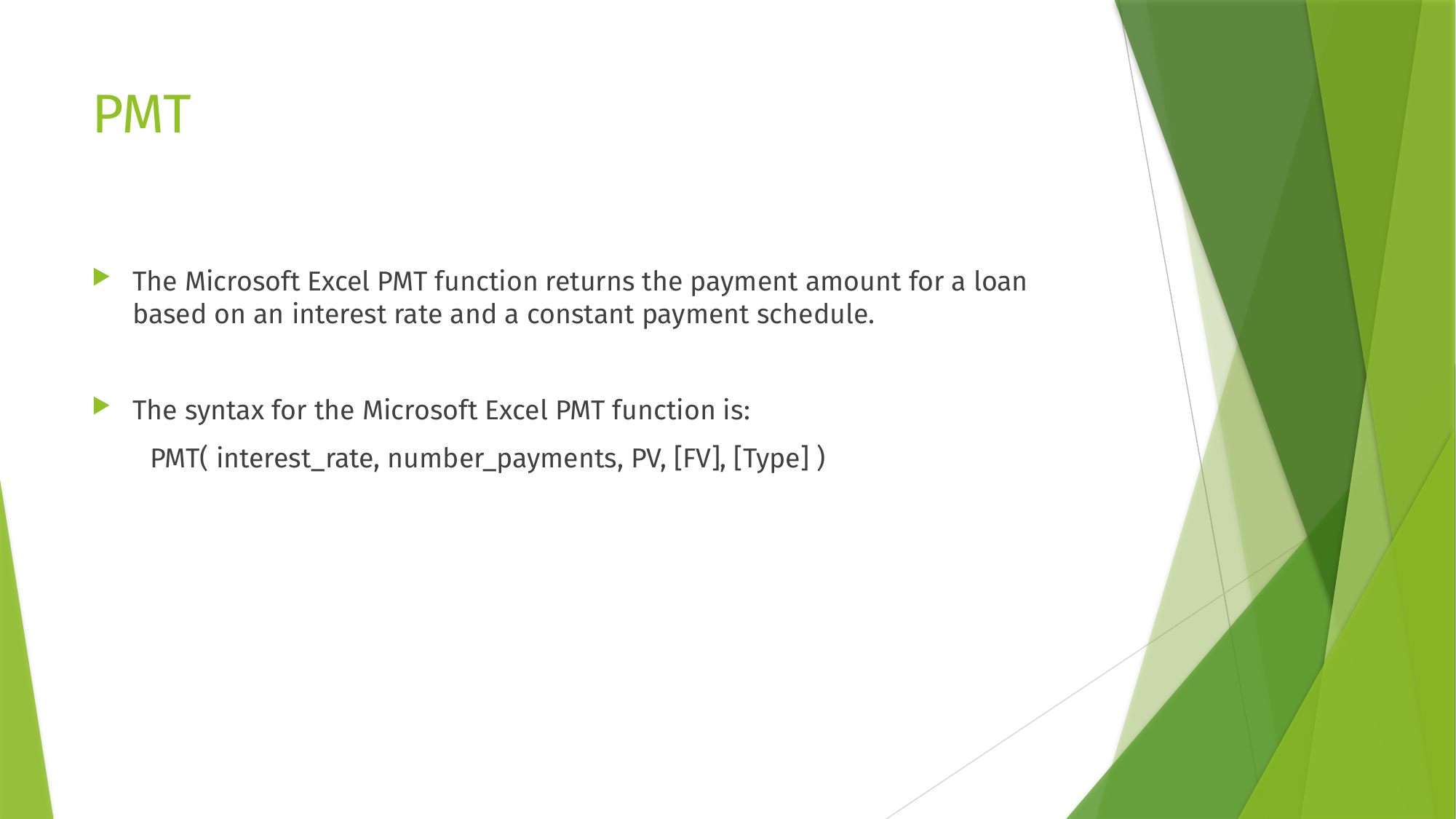

# PMT
The Microsoft Excel PMT function returns the payment amount for a loan based on an interest rate and a constant payment schedule.

The syntax for the Microsoft Excel PMT function is:
        PMT( interest_rate, number_payments, PV, [FV], [Type] )